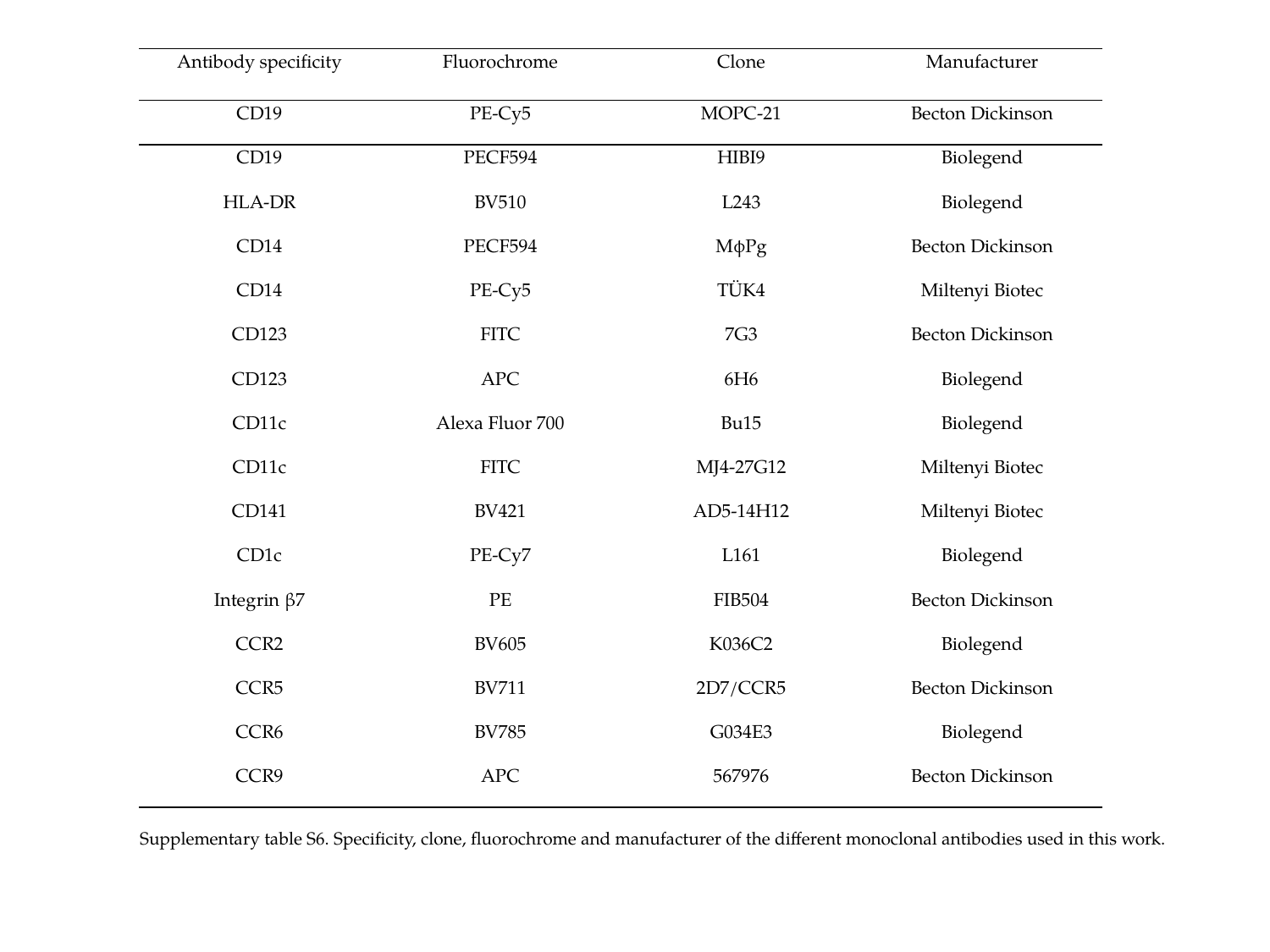

| Antibody specificity | Fluorochrome | Clone | Manufacturer |
| --- | --- | --- | --- |
| CD19 | PE-Cy5 | MOPC-21 | Becton Dickinson |
| CD19 | PECF594 | HIBI9 | Biolegend |
| HLA-DR | BV510 | L243 | Biolegend |
| CD14 | PECF594 | MϕPg | Becton Dickinson |
| CD14 | PE-Cy5 | TÜK4 | Miltenyi Biotec |
| CD123 | FITC | 7G3 | Becton Dickinson |
| CD123 | APC | 6H6 | Biolegend |
| CD11c | Alexa Fluor 700 | Bu15 | Biolegend |
| CD11c | FITC | MJ4-27G12 | Miltenyi Biotec |
| CD141 | BV421 | AD5-14H12 | Miltenyi Biotec |
| CD1c | PE-Cy7 | L161 | Biolegend |
| Integrin β7 | PE | FIB504 | Becton Dickinson |
| CCR2 | BV605 | K036C2 | Biolegend |
| CCR5 | BV711 | 2D7/CCR5 | Becton Dickinson |
| CCR6 | BV785 | G034E3 | Biolegend |
| CCR9 | APC | 567976 | Becton Dickinson |
Supplementary table S6. Specificity, clone, fluorochrome and manufacturer of the different monoclonal antibodies used in this work.